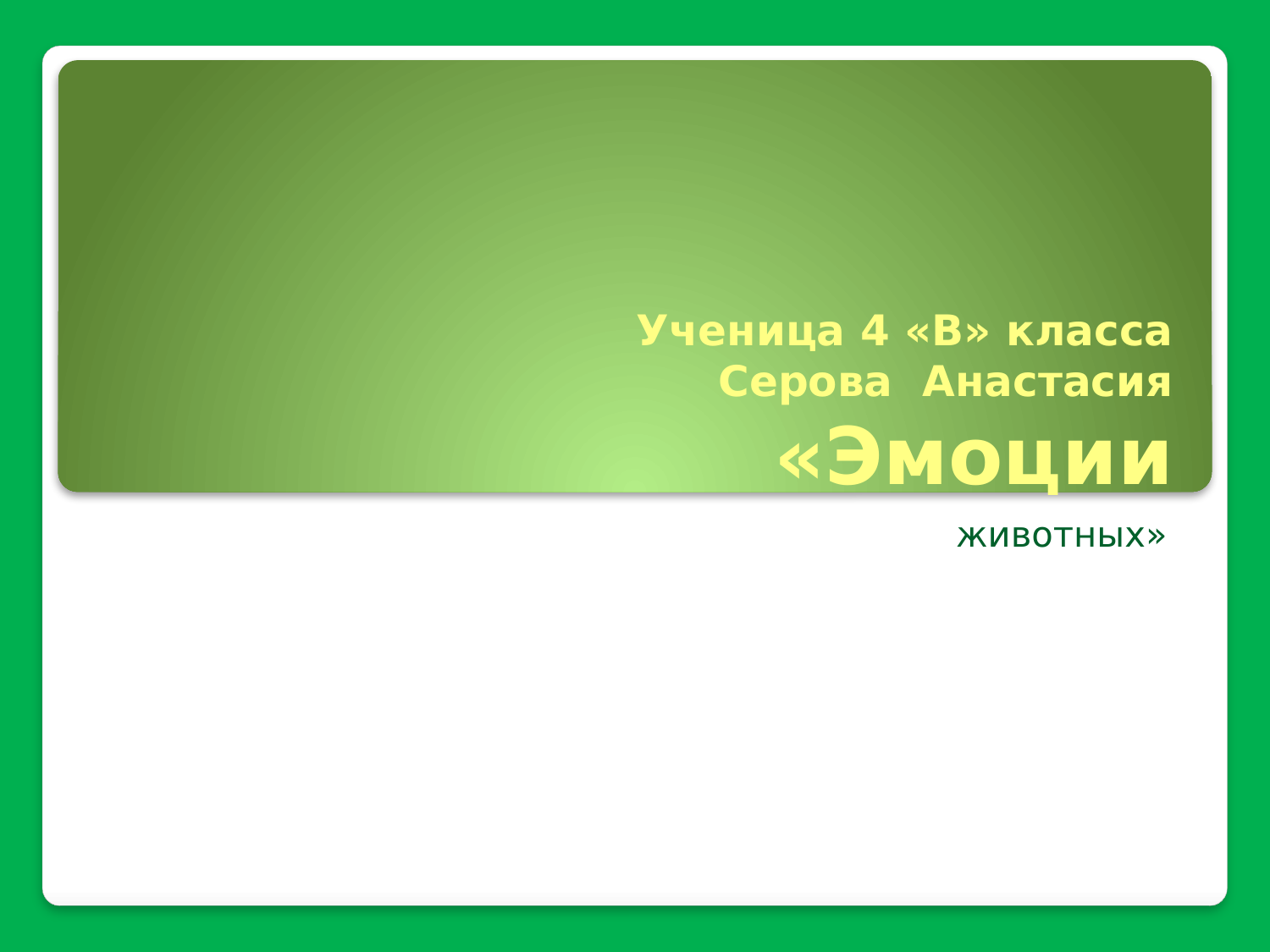

# Ученица 4 «В» класса Серова  Анастасия «Эмоции
животных»